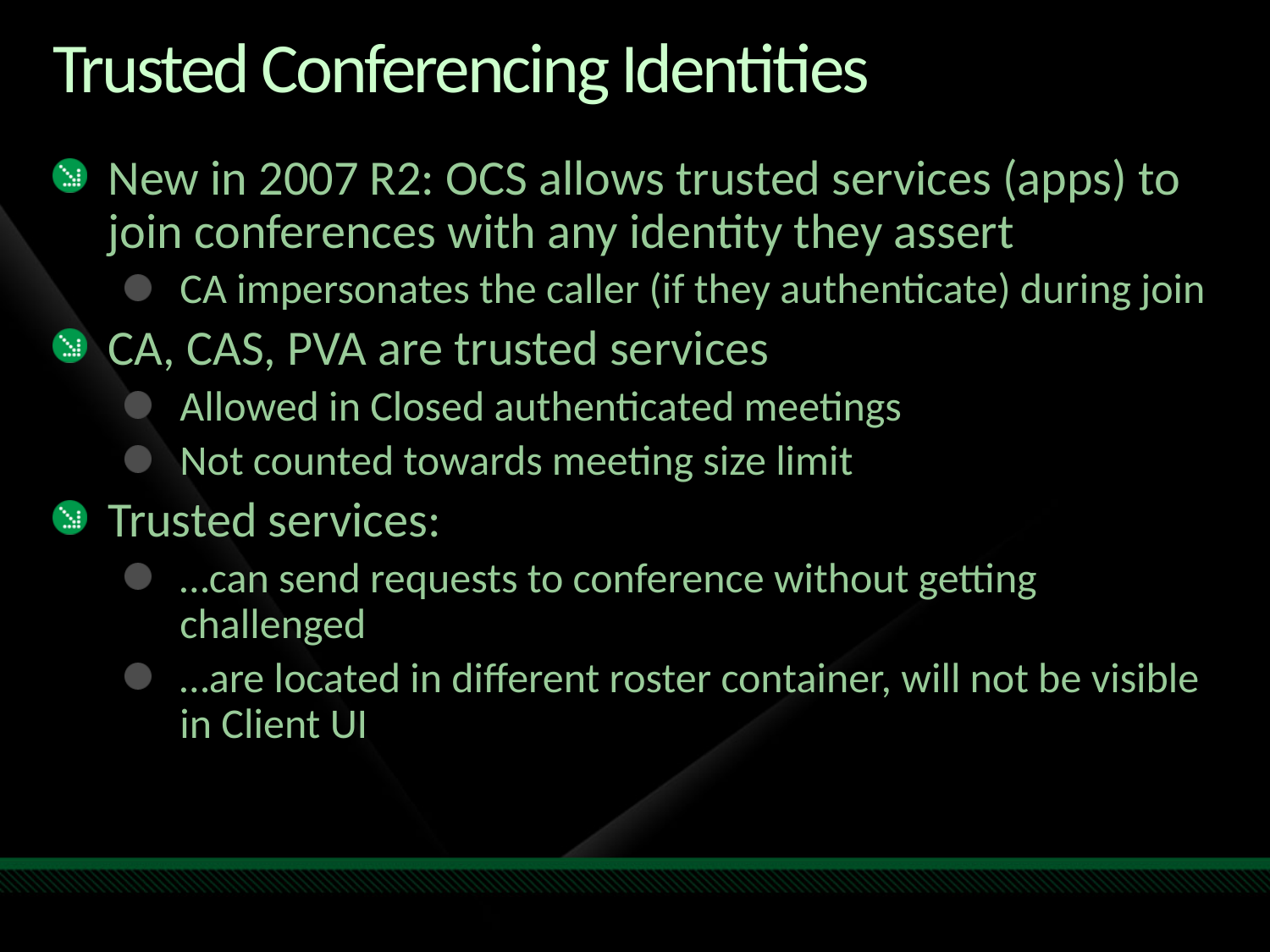

# Trusted Conferencing Identities
New in 2007 R2: OCS allows trusted services (apps) to join conferences with any identity they assert
CA impersonates the caller (if they authenticate) during join
CA, CAS, PVA are trusted services
Allowed in Closed authenticated meetings
Not counted towards meeting size limit
Trusted services:
…can send requests to conference without getting challenged
…are located in different roster container, will not be visible in Client UI